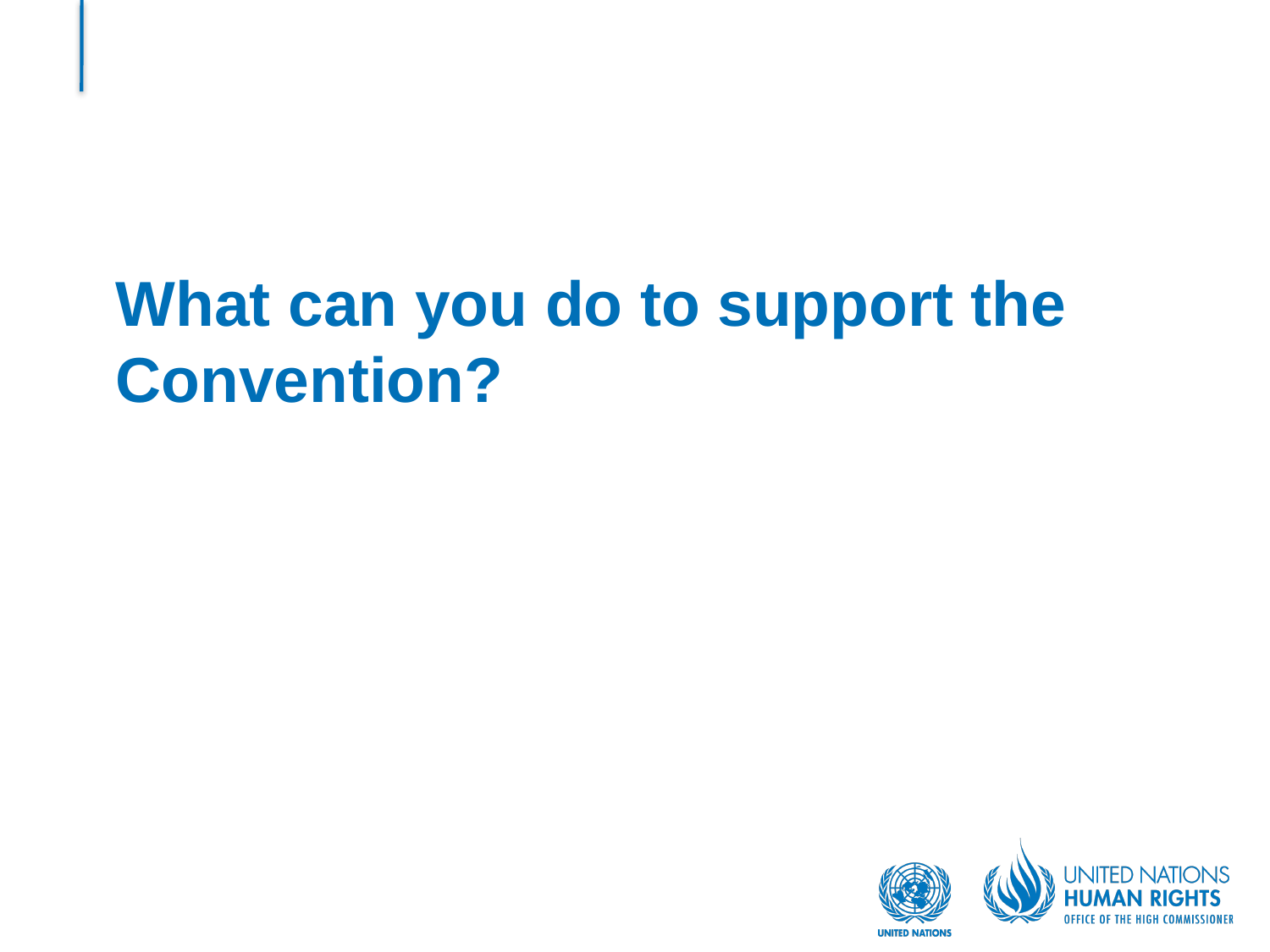

# What can you do to support the Convention?